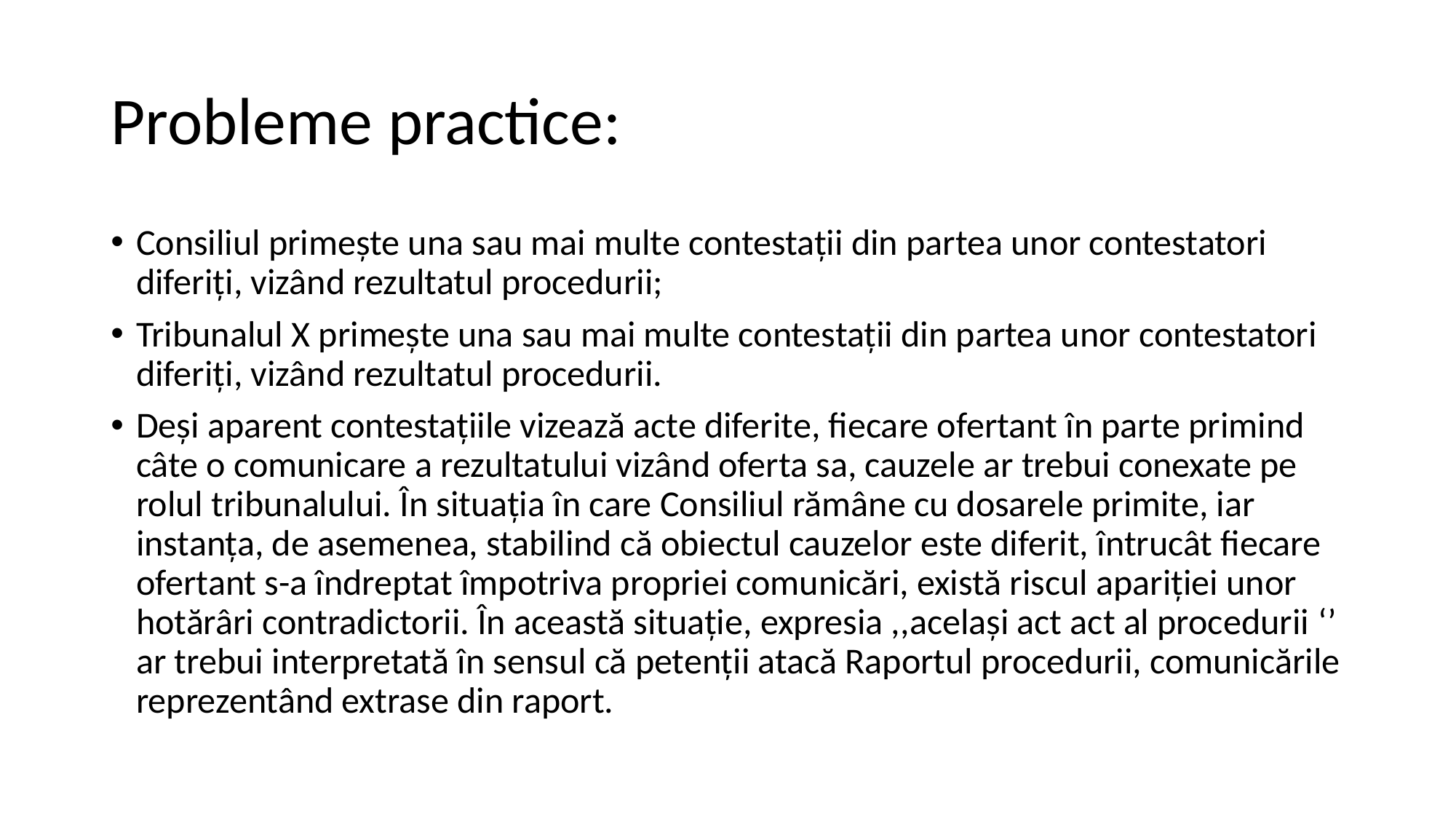

# Probleme practice:
Consiliul primește una sau mai multe contestații din partea unor contestatori diferiți, vizând rezultatul procedurii;
Tribunalul X primește una sau mai multe contestații din partea unor contestatori diferiți, vizând rezultatul procedurii.
Deși aparent contestațiile vizează acte diferite, fiecare ofertant în parte primind câte o comunicare a rezultatului vizând oferta sa, cauzele ar trebui conexate pe rolul tribunalului. În situația în care Consiliul rămâne cu dosarele primite, iar instanța, de asemenea, stabilind că obiectul cauzelor este diferit, întrucât fiecare ofertant s-a îndreptat împotriva propriei comunicări, există riscul apariției unor hotărâri contradictorii. În această situație, expresia ,,același act act al procedurii ‘’ ar trebui interpretată în sensul că petenții atacă Raportul procedurii, comunicările reprezentând extrase din raport.